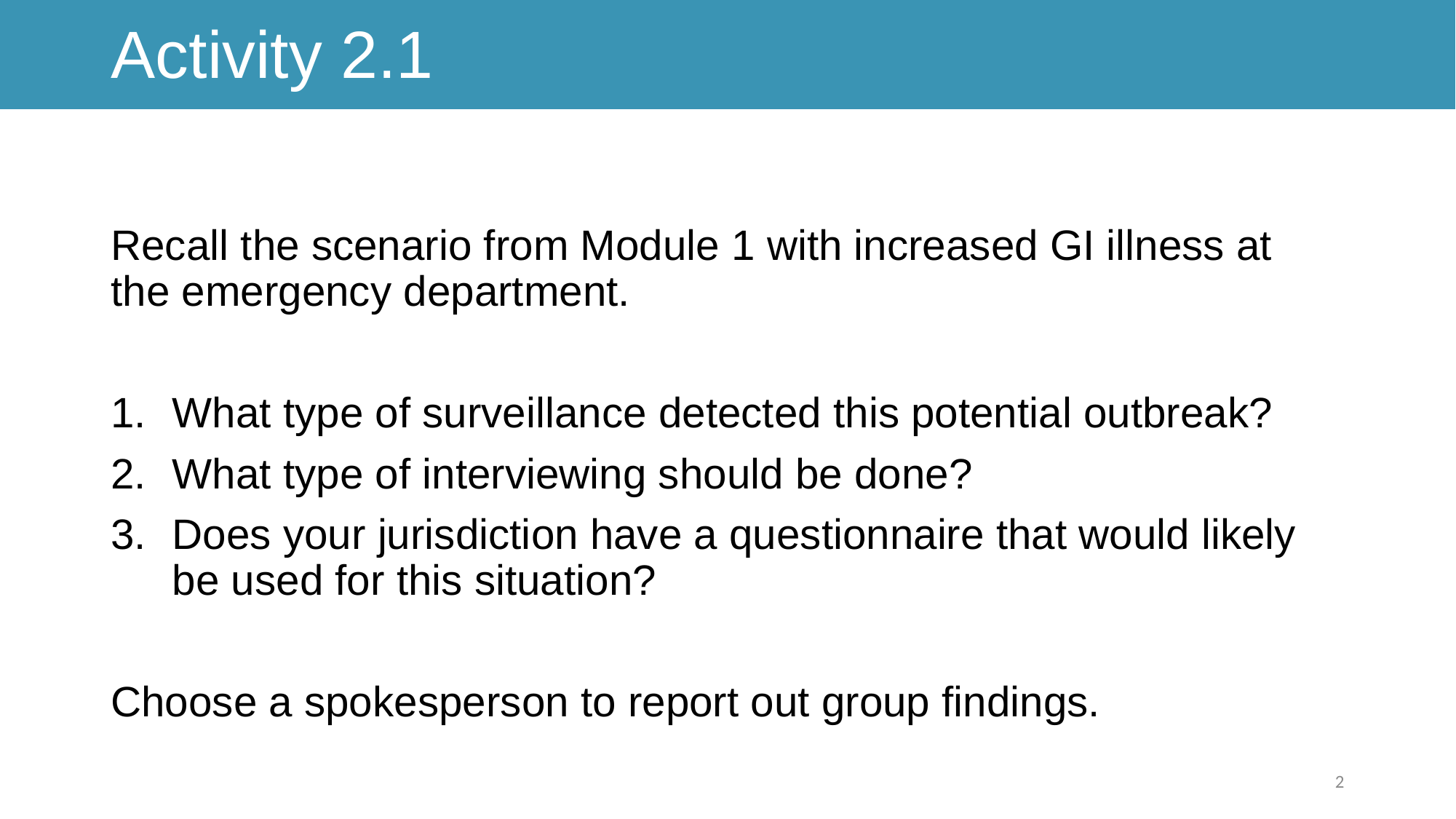

# Activity 2.1
Recall the scenario from Module 1 with increased GI illness at the emergency department.

What type of surveillance detected this potential outbreak?
What type of interviewing should be done?
Does your jurisdiction have a questionnaire that would likely be used for this situation?

Choose a spokesperson to report out group findings.
2